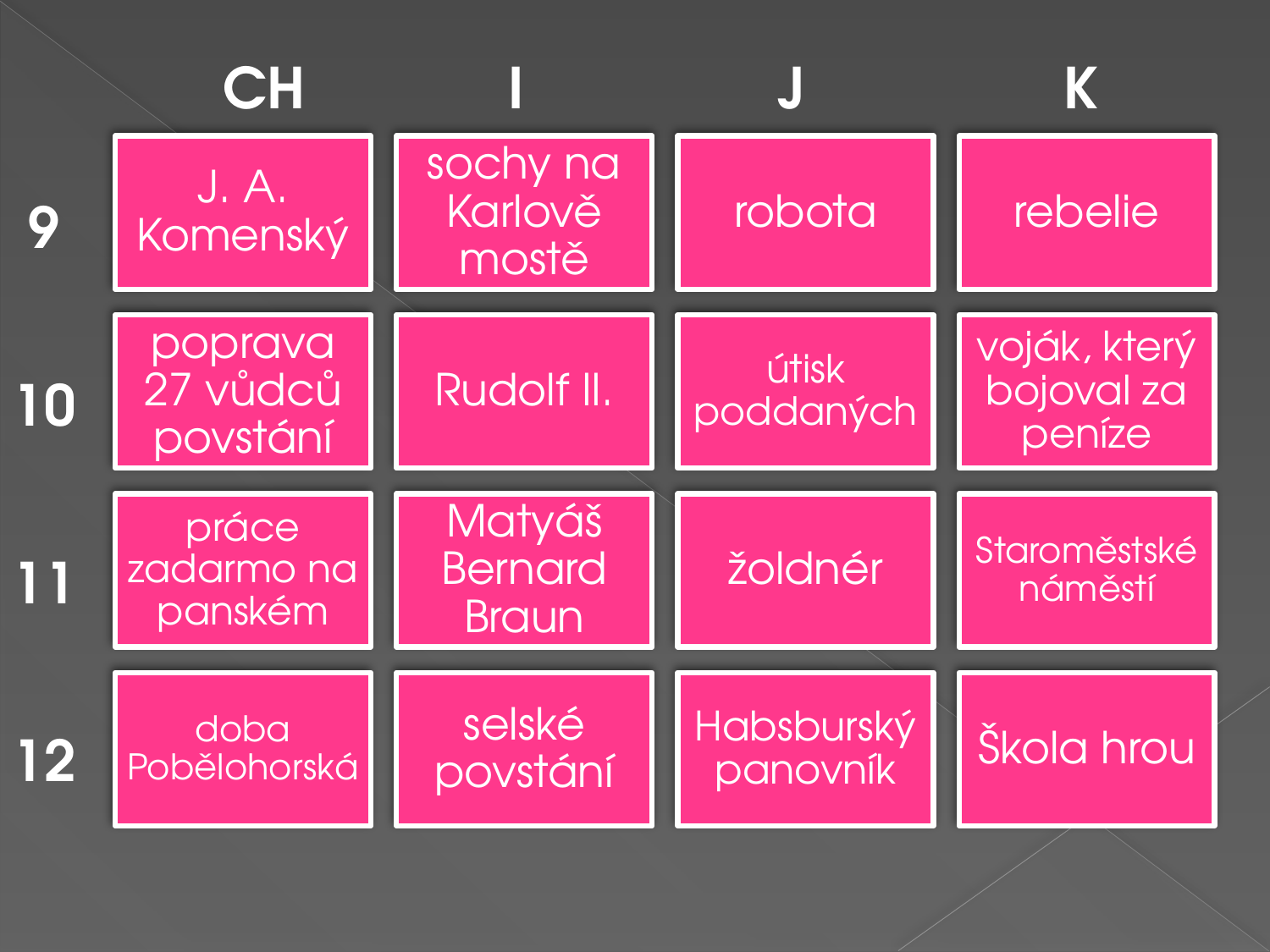

CH   		I	         J         	   K
J. A. Komenský
sochy na Karlově mostě
robota
rebelie
poprava 27 vůdců povstání
Rudolf II.
útisk poddaných
voják, který bojoval za peníze
práce zadarmo na panském
Matyáš Bernard Braun
žoldnér
Staroměstské náměstí
doba Pobělohorská
selské povstání
Habsburský panovník
Škola hrou
 9

10

11

12